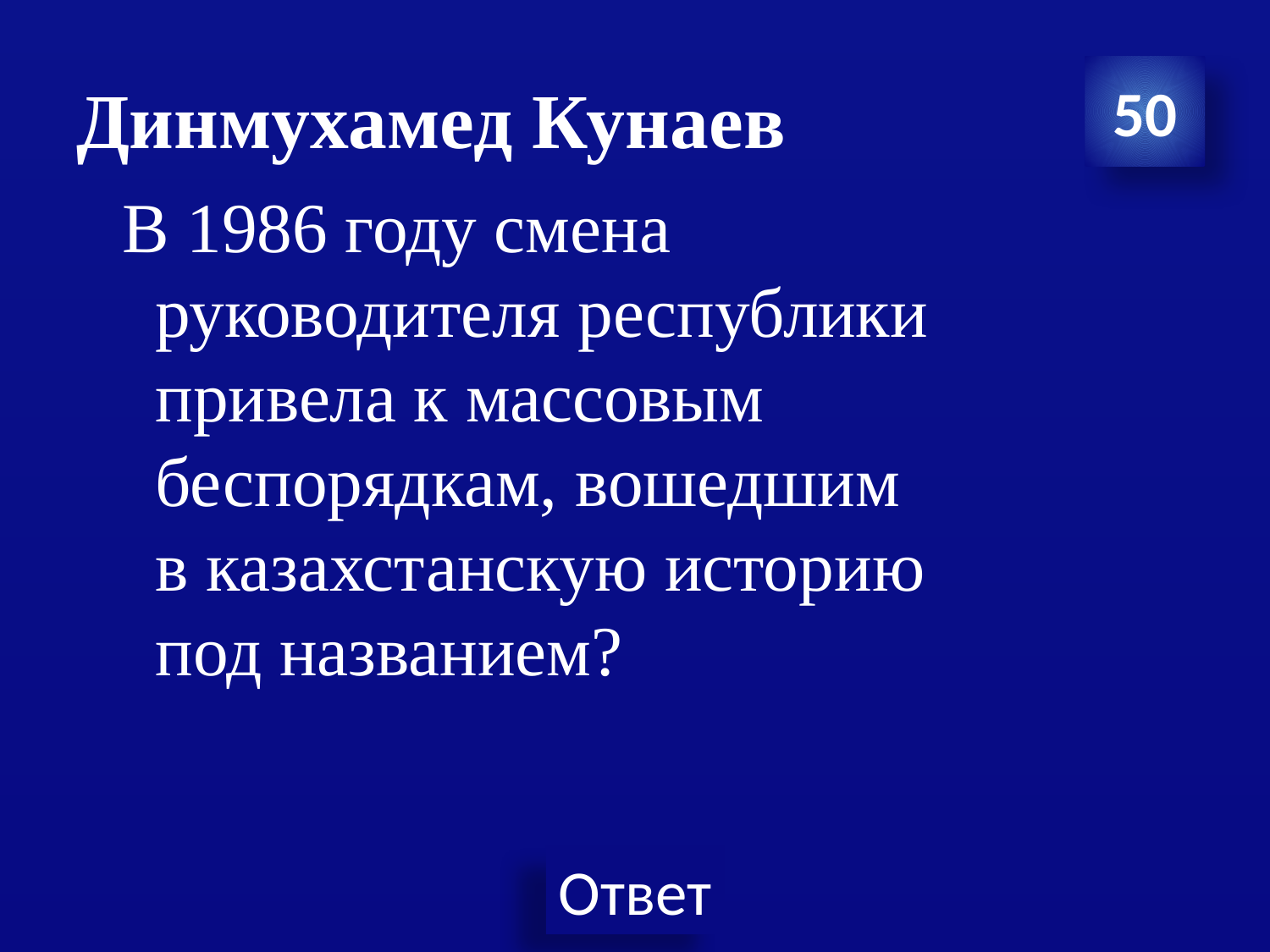

# Динмухамед Кунаев
50
 В 1986 году смена руководителя республики привела к массовым беспорядкам, вошедшим в казахстанскую историю под названием?